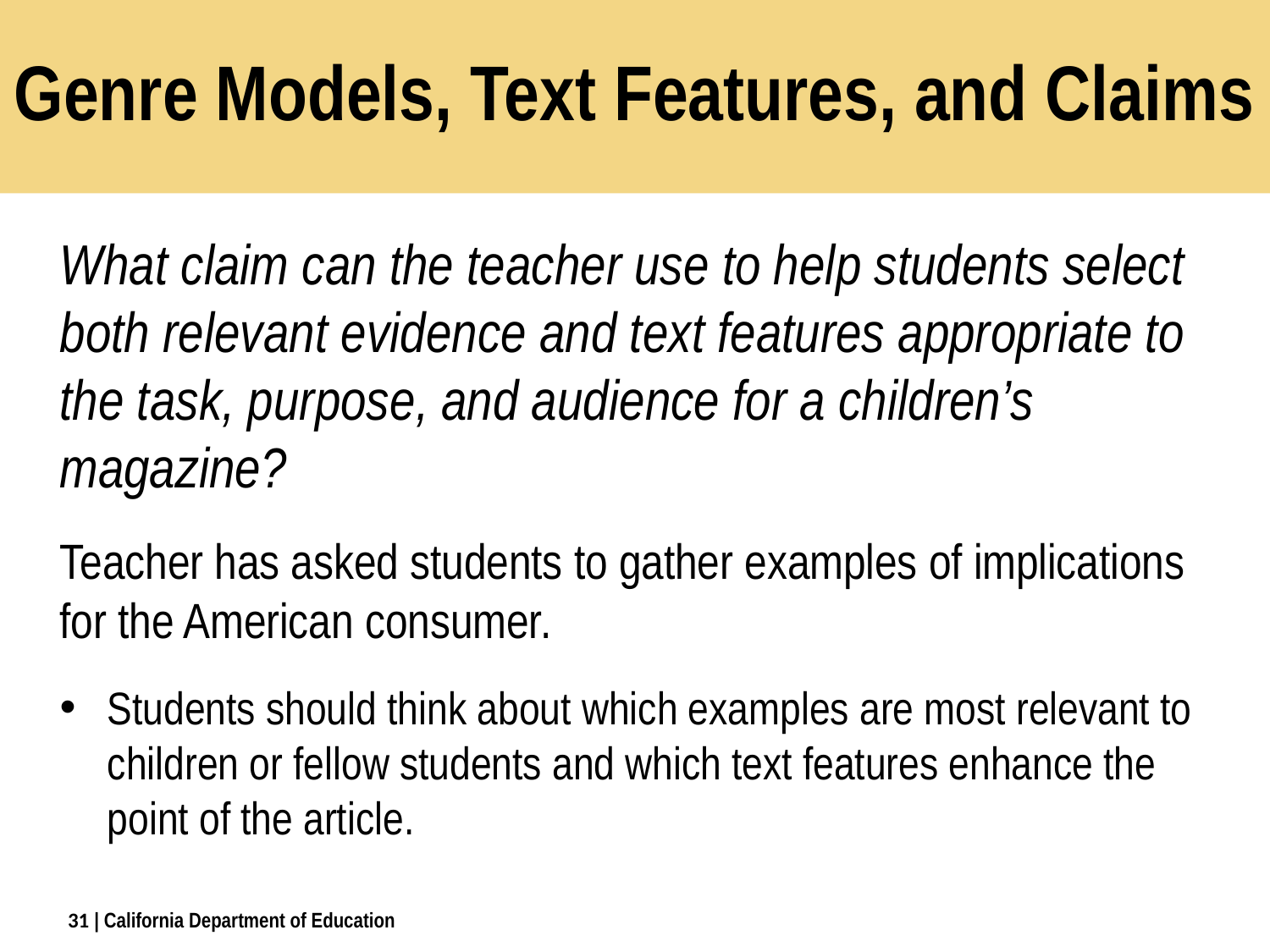

# Genre Models, Text Features, and Claims
What claim can the teacher use to help students select both relevant evidence and text features appropriate to the task, purpose, and audience for a children’s magazine?
Teacher has asked students to gather examples of implications for the American consumer.
Students should think about which examples are most relevant to children or fellow students and which text features enhance the point of the article.
31
| California Department of Education